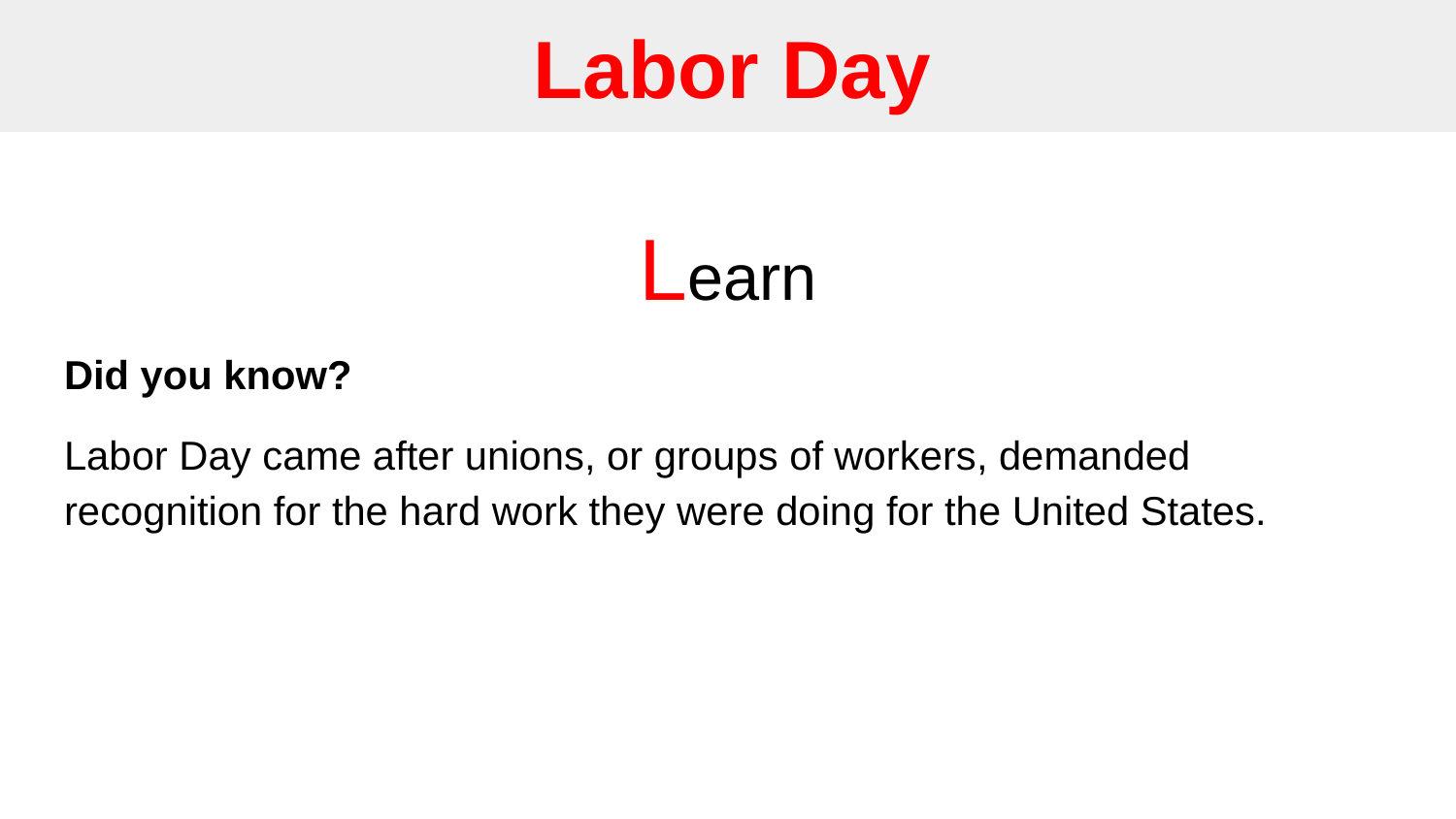

# Labor Day
Learn
Did you know?
Labor Day came after unions, or groups of workers, demanded recognition for the hard work they were doing for the United States.